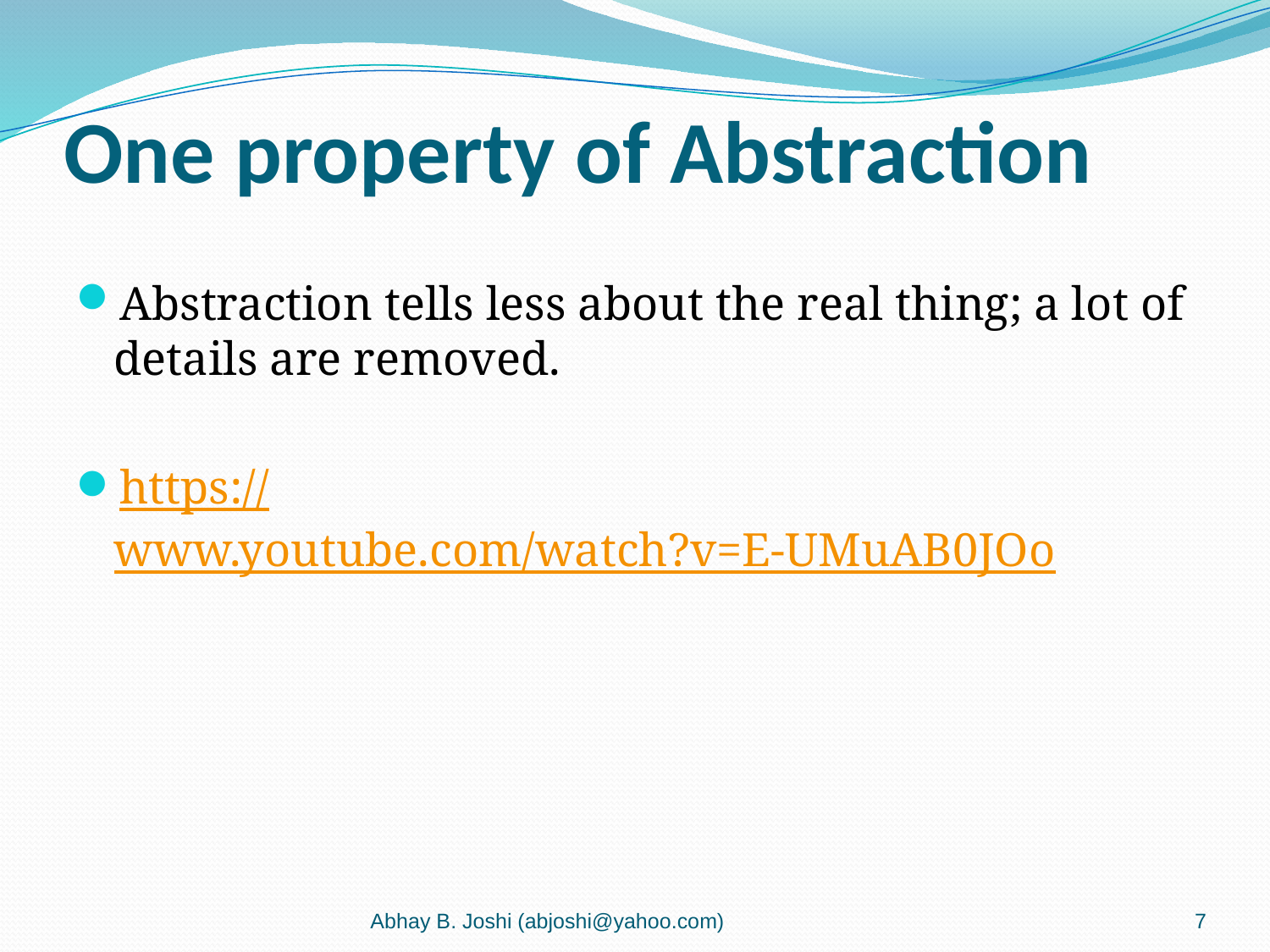

# One property of Abstraction
Abstraction tells less about the real thing; a lot of details are removed.

https://www.youtube.com/watch?v=E-UMuAB0JOo

Abhay B. Joshi (abjoshi@yahoo.com)
7